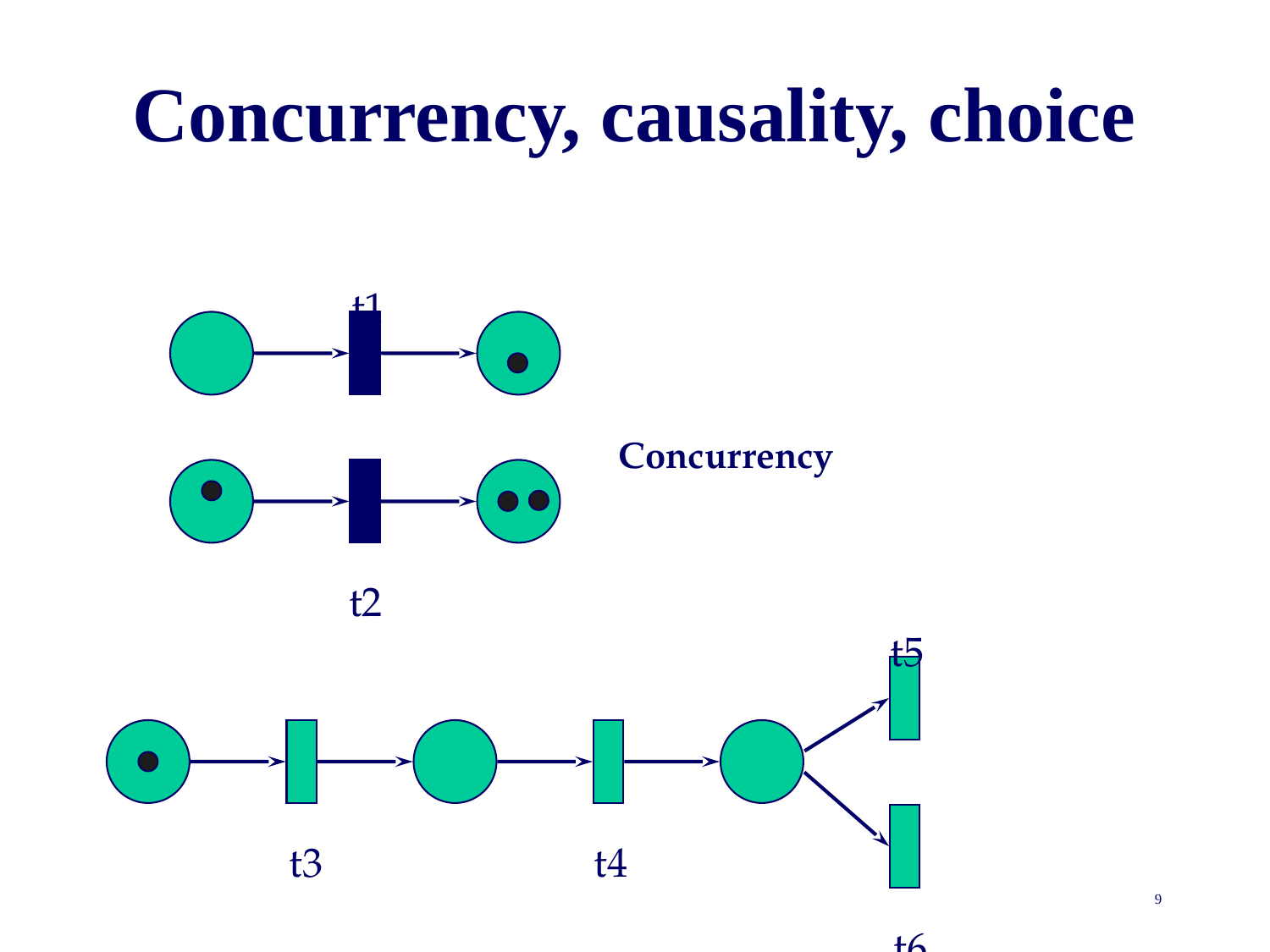

# Concurrency, causality, choice
t1

Concurrency

t2
t5

t3
t4

t6
9